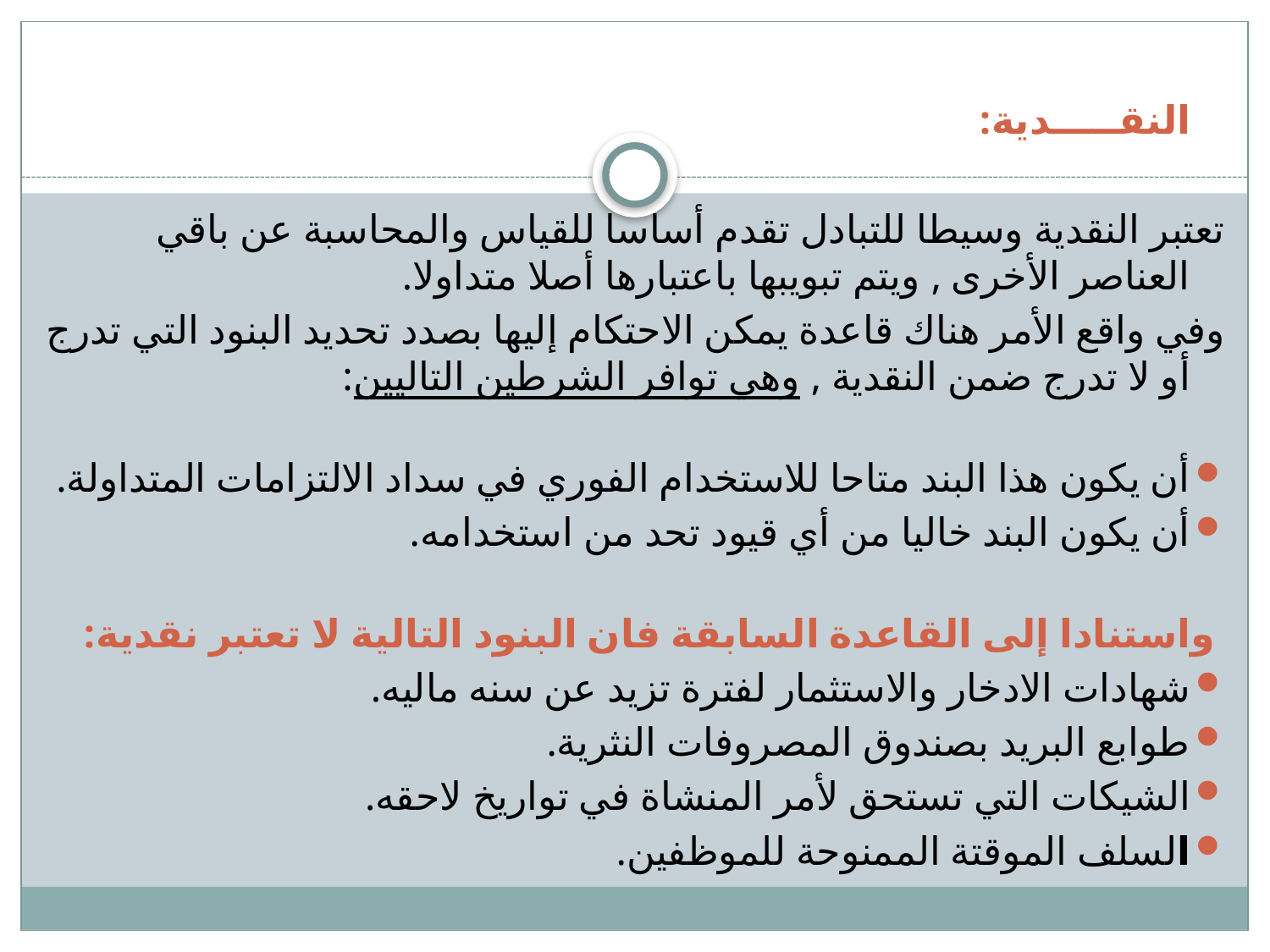

النقـــــدية:

تعتبر النقدية وسيطا للتبادل تقدم أساسا للقياس والمحاسبة عن باقي العناصر الأخرى , ويتم تبويبها باعتبارها أصلا متداولا.
وفي واقع الأمر هناك قاعدة يمكن الاحتكام إليها بصدد تحديد البنود التي تدرج أو لا تدرج ضمن النقدية , وهي توافر الشرطين التاليين:
أن يكون هذا البند متاحا للاستخدام الفوري في سداد الالتزامات المتداولة.
أن يكون البند خاليا من أي قيود تحد من استخدامه.
 واستنادا إلى القاعدة السابقة فان البنود التالية لا تعتبر نقدية:
شهادات الادخار والاستثمار لفترة تزيد عن سنه ماليه.
طوابع البريد بصندوق المصروفات النثرية.
الشيكات التي تستحق لأمر المنشاة في تواريخ لاحقه.
السلف الموقتة الممنوحة للموظفين.